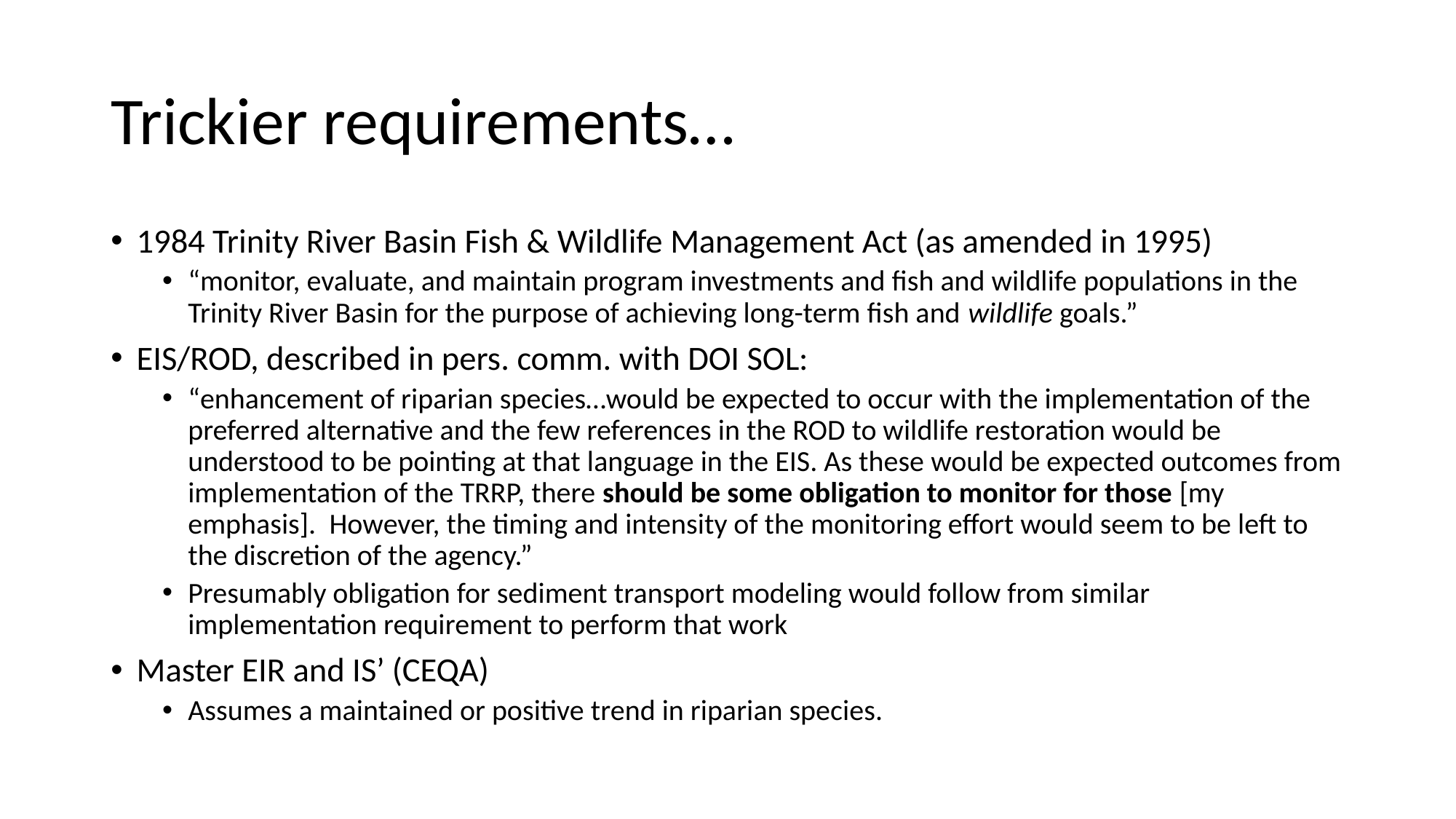

# Trickier requirements…
1984 Trinity River Basin Fish & Wildlife Management Act (as amended in 1995)
“monitor, evaluate, and maintain program investments and fish and wildlife populations in the Trinity River Basin for the purpose of achieving long-term fish and wildlife goals.”
EIS/ROD, described in pers. comm. with DOI SOL:
“enhancement of riparian species…would be expected to occur with the implementation of the preferred alternative and the few references in the ROD to wildlife restoration would be understood to be pointing at that language in the EIS. As these would be expected outcomes from implementation of the TRRP, there should be some obligation to monitor for those [my emphasis].  However, the timing and intensity of the monitoring effort would seem to be left to the discretion of the agency.”
Presumably obligation for sediment transport modeling would follow from similar implementation requirement to perform that work
Master EIR and IS’ (CEQA)
Assumes a maintained or positive trend in riparian species.